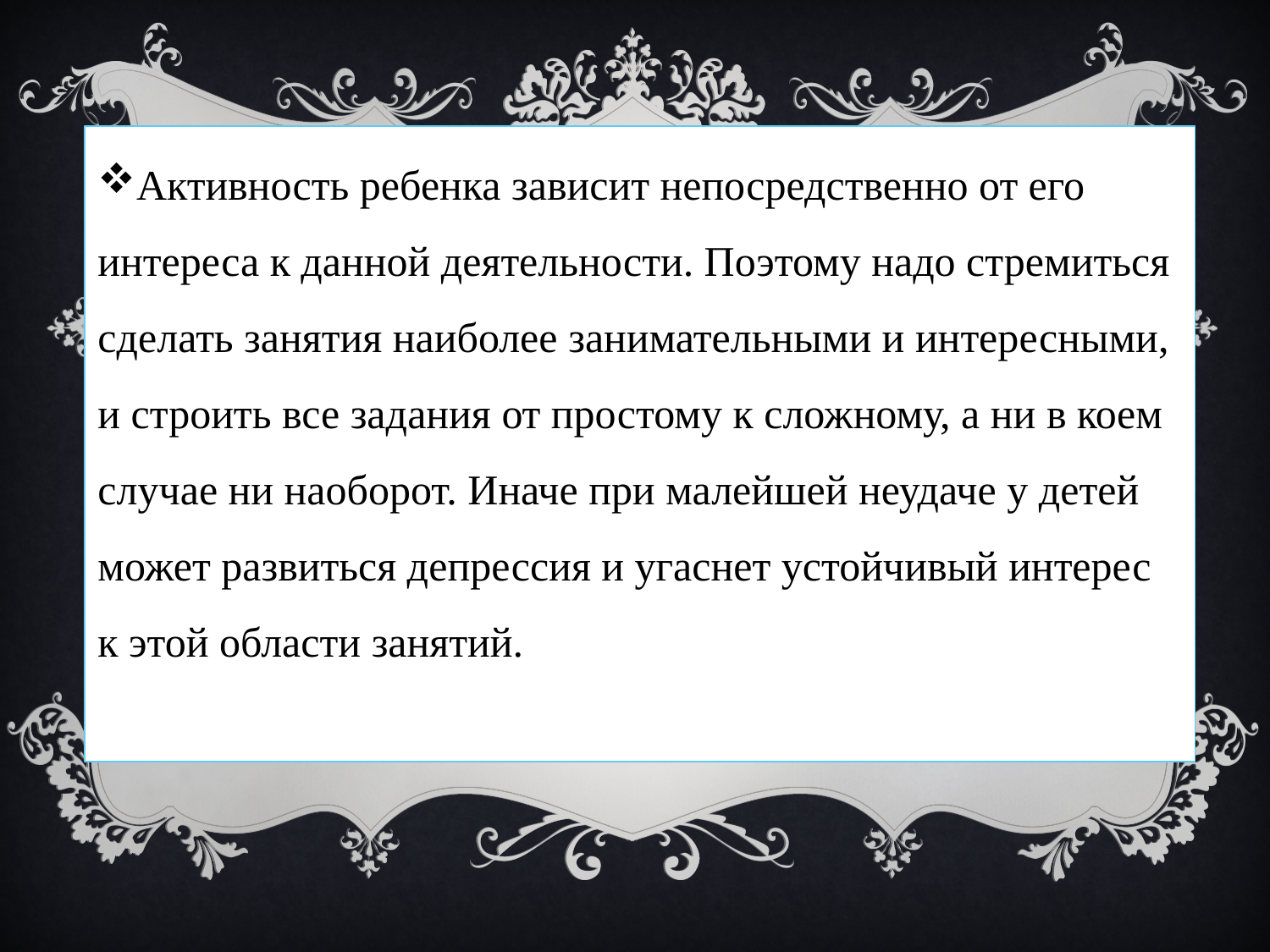

Активность ребенка зависит непосредственно от его интереса к данной деятельности. Поэтому надо стремиться сделать занятия наиболее занимательными и интересными, и строить все задания от простому к сложному, а ни в коем случае ни наоборот. Иначе при малейшей неудаче у детей может развиться депрессия и угаснет устойчивый интерес к этой области занятий.